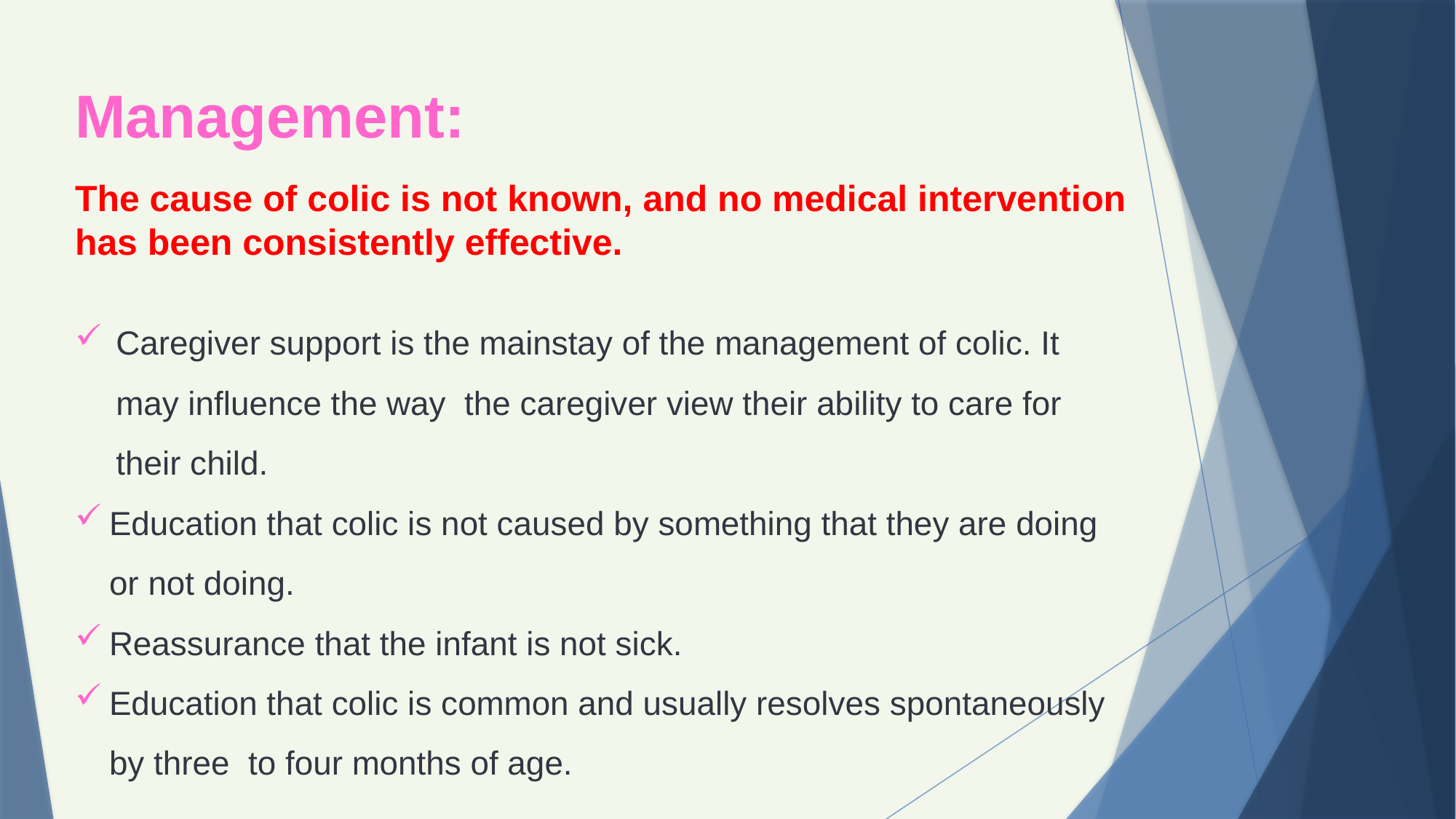

Management:
The cause of colic is not known, and no medical intervention has been consistently effective.
Caregiver support is the mainstay of the management of colic. It may influence the way  the caregiver view their ability to care for their child.
Education that colic is not caused by something that they are doing or not doing.
Reassurance that the infant is not sick.
Education that colic is common and usually resolves spontaneously  by three  to four months of age.